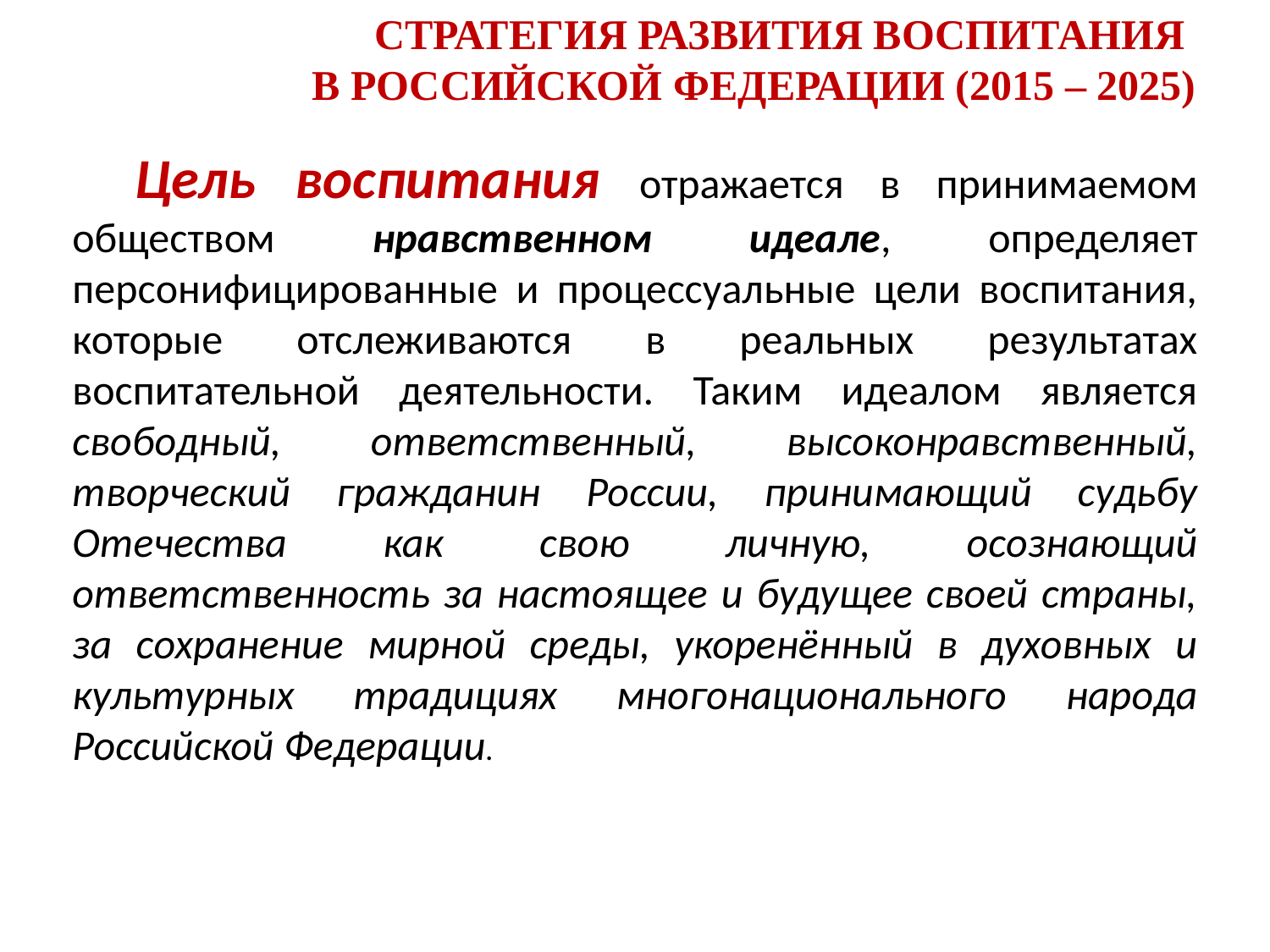

СТРАТЕГИЯ РАЗВИТИЯ ВОСПИТАНИЯ
В РОССИЙСКОЙ ФЕДЕРАЦИИ (2015 – 2025)
Цель воспитания отражается в принимаемом обществом нравственном идеале, определяет персонифицированные и процессуальные цели воспитания, которые отслеживаются в реальных результатах воспитательной деятельности. Таким идеалом является свободный, ответственный, высоконравственный, творческий гражданин России, принимающий судьбу Отечества как свою личную, осознающий ответственность за настоящее и будущее своей страны, за сохранение мирной среды, укоренённый в духовных и культурных традициях многонационального народа Российской Федерации.